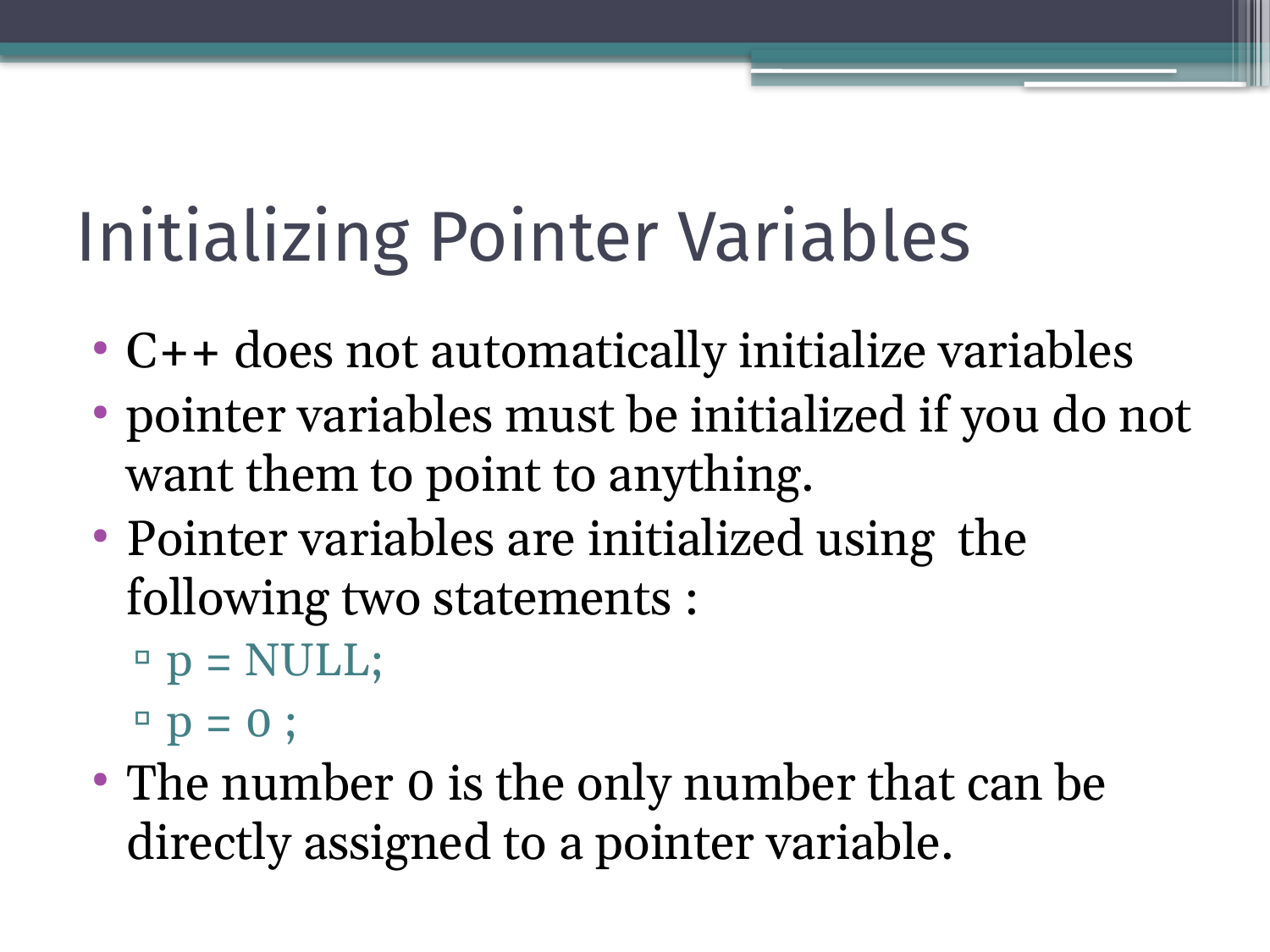

# Initializing Pointer Variables
C++ does not automatically initialize variables
pointer variables must be initialized if you do not want them to point to anything.
Pointer variables are initialized using  the following two statements :
p = NULL;
p = 0 ;
The number 0 is the only number that can be directly assigned to a pointer variable.